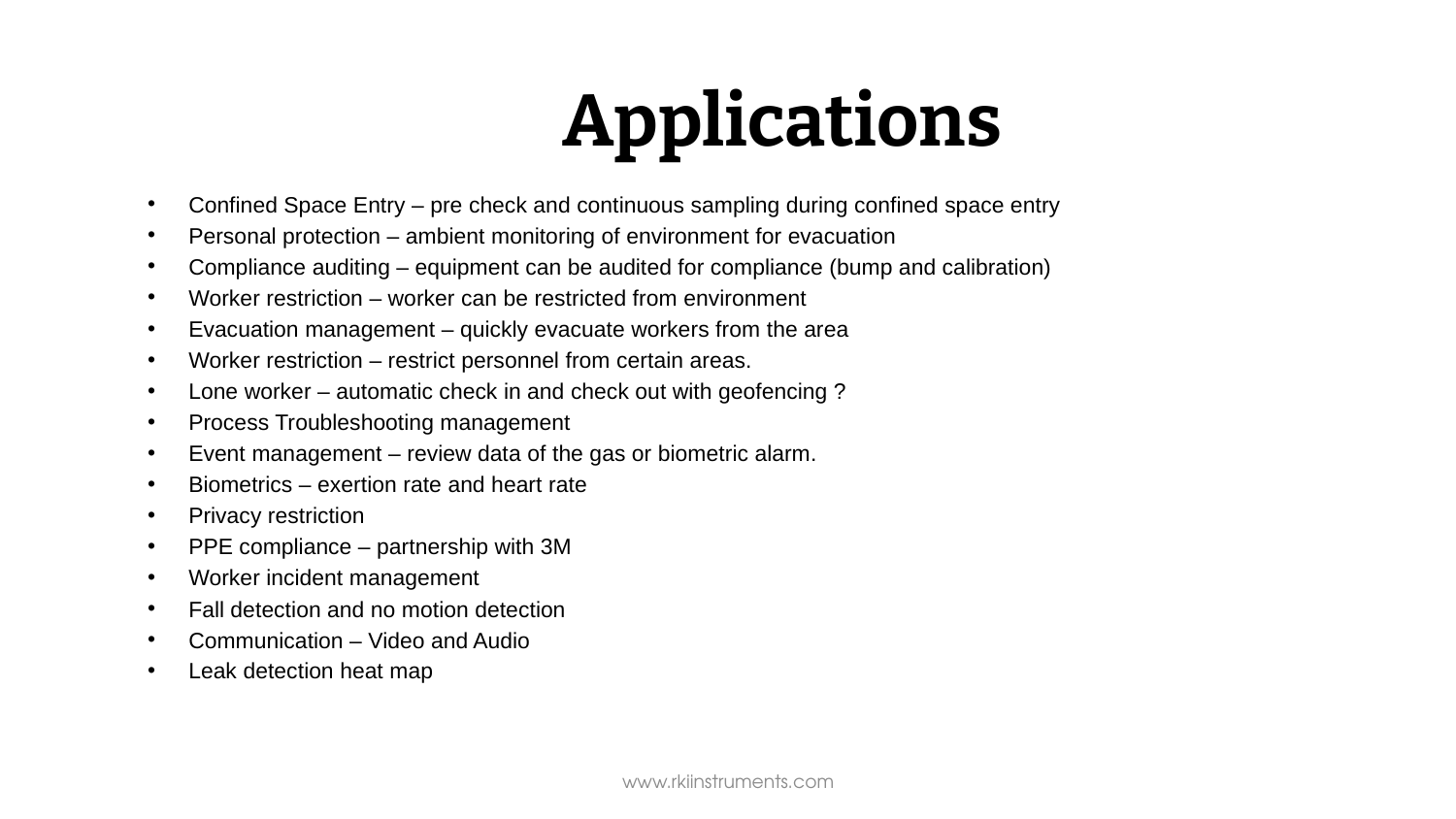

# Applications
Confined Space Entry – pre check and continuous sampling during confined space entry
Personal protection – ambient monitoring of environment for evacuation
Compliance auditing – equipment can be audited for compliance (bump and calibration)
Worker restriction – worker can be restricted from environment
Evacuation management – quickly evacuate workers from the area
Worker restriction – restrict personnel from certain areas.
Lone worker – automatic check in and check out with geofencing ?
Process Troubleshooting management
Event management – review data of the gas or biometric alarm.
Biometrics – exertion rate and heart rate
Privacy restriction
PPE compliance – partnership with 3M
Worker incident management
Fall detection and no motion detection
Communication – Video and Audio
Leak detection heat map

www.rkiinstruments.com